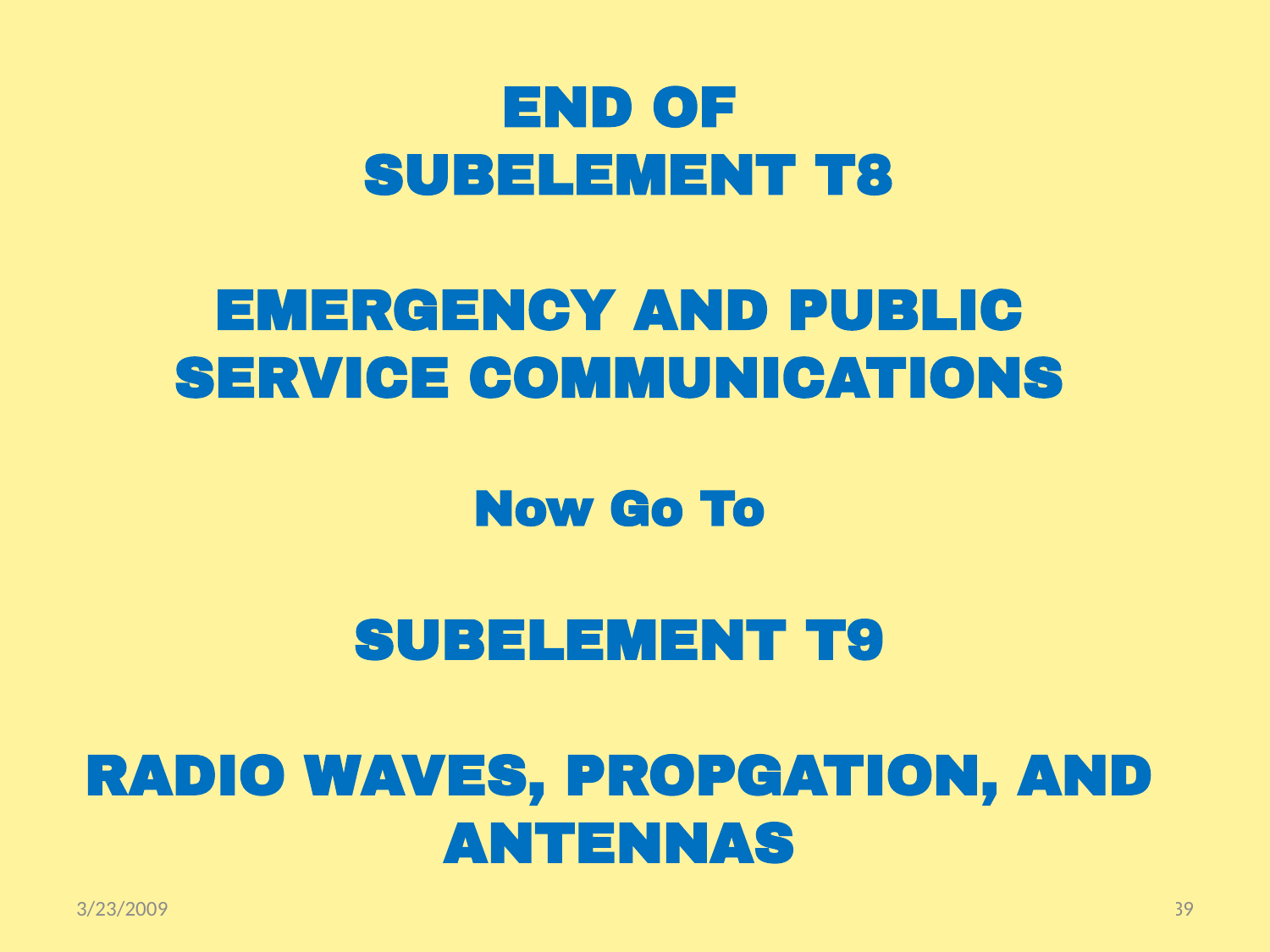

END OF
 SUBELEMENT T8

EMERGENCY AND PUBLIC SERVICE COMMUNICATIONS

Now Go To

SUBELEMENT T9

RADIO WAVES, PROPGATION, AND ANTENNAS

3/23/2009
T8 - EMERGENCY AND PUBLIC SERVICE COMMUNICATIONS
39